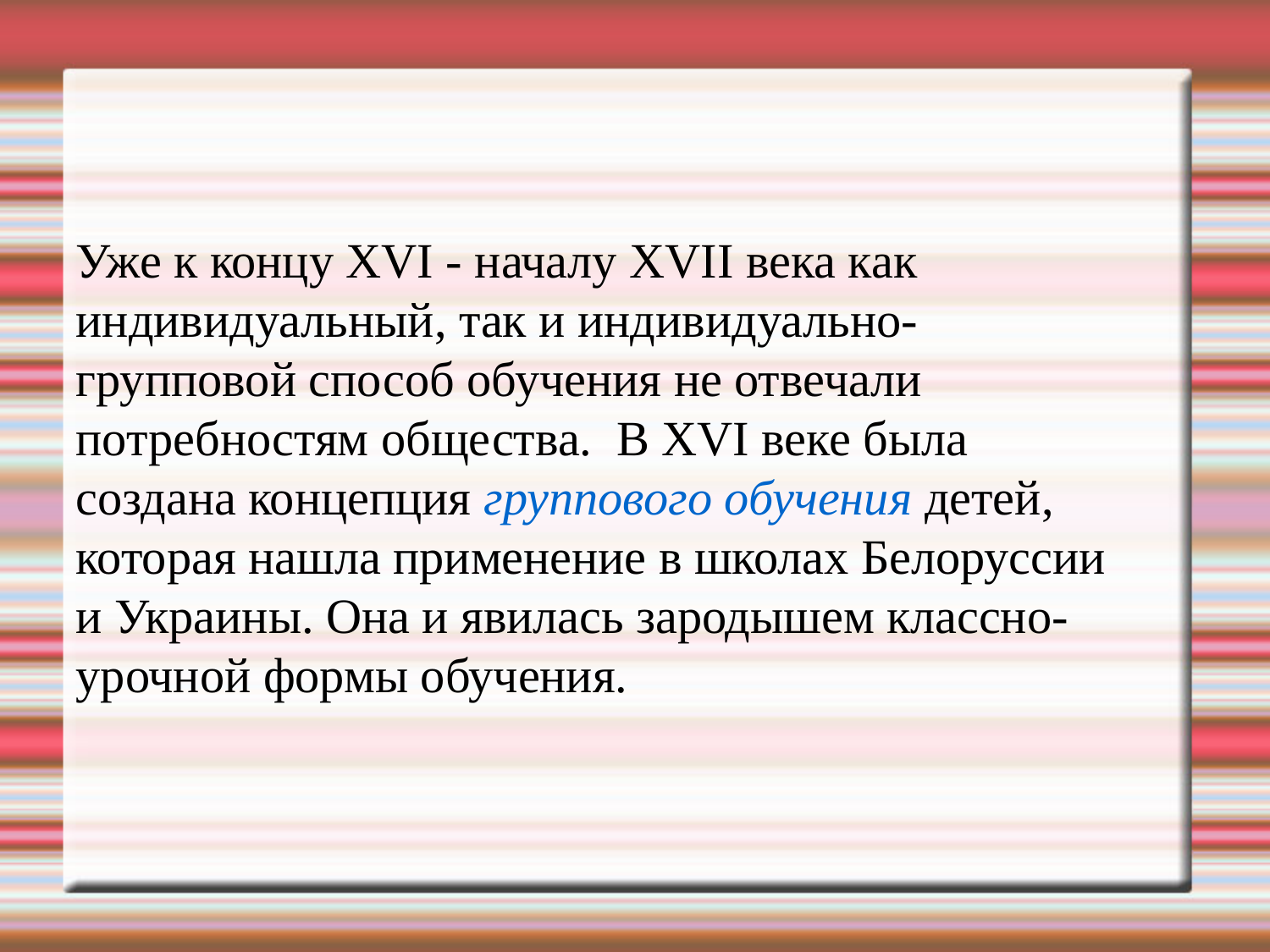

Уже к концу XVI - началу XVII века как индивидуальный, так и индивидуально-групповой способ обучения не отвечали потребностям общества.  В XVI веке была создана концепция группового обучения детей, которая нашла применение в школах Белоруссии и Украины. Она и явилась зародышем классно-урочной формы обучения.